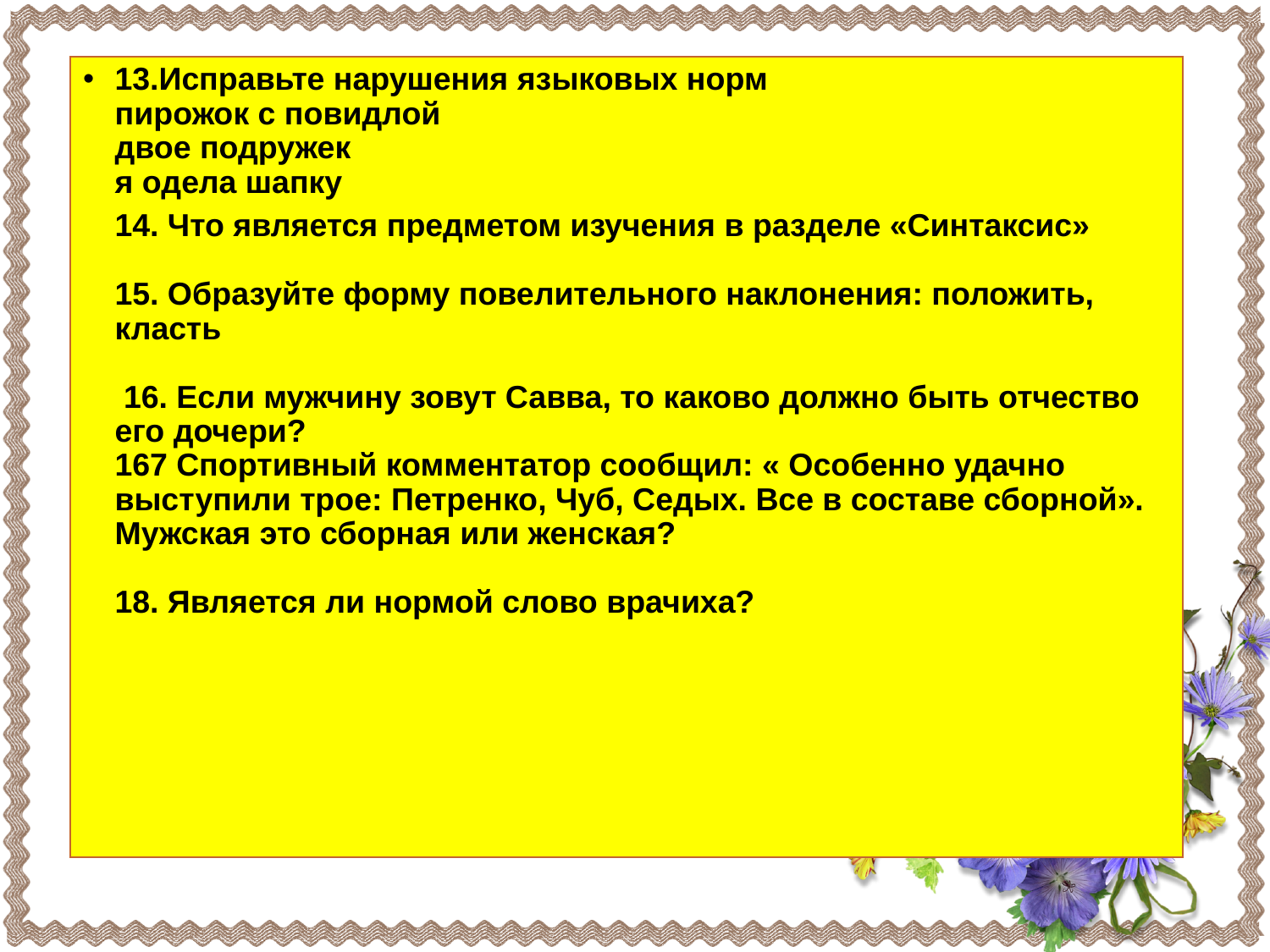

13.Исправьте нарушения языковых норм
пирожок с повидлой
двое подружек
я одела шапку
14. Что является предметом изучения в разделе «Синтаксис»
15. Образуйте форму повелительного наклонения: положить, класть
 16. Если мужчину зовут Савва, то каково должно быть отчество его дочери?
167 Спортивный комментатор сообщил: « Особенно удачно выступили трое: Петренко, Чуб, Седых. Все в составе сборной». Мужская это сборная или женская?
18. Является ли нормой слово врачиха?